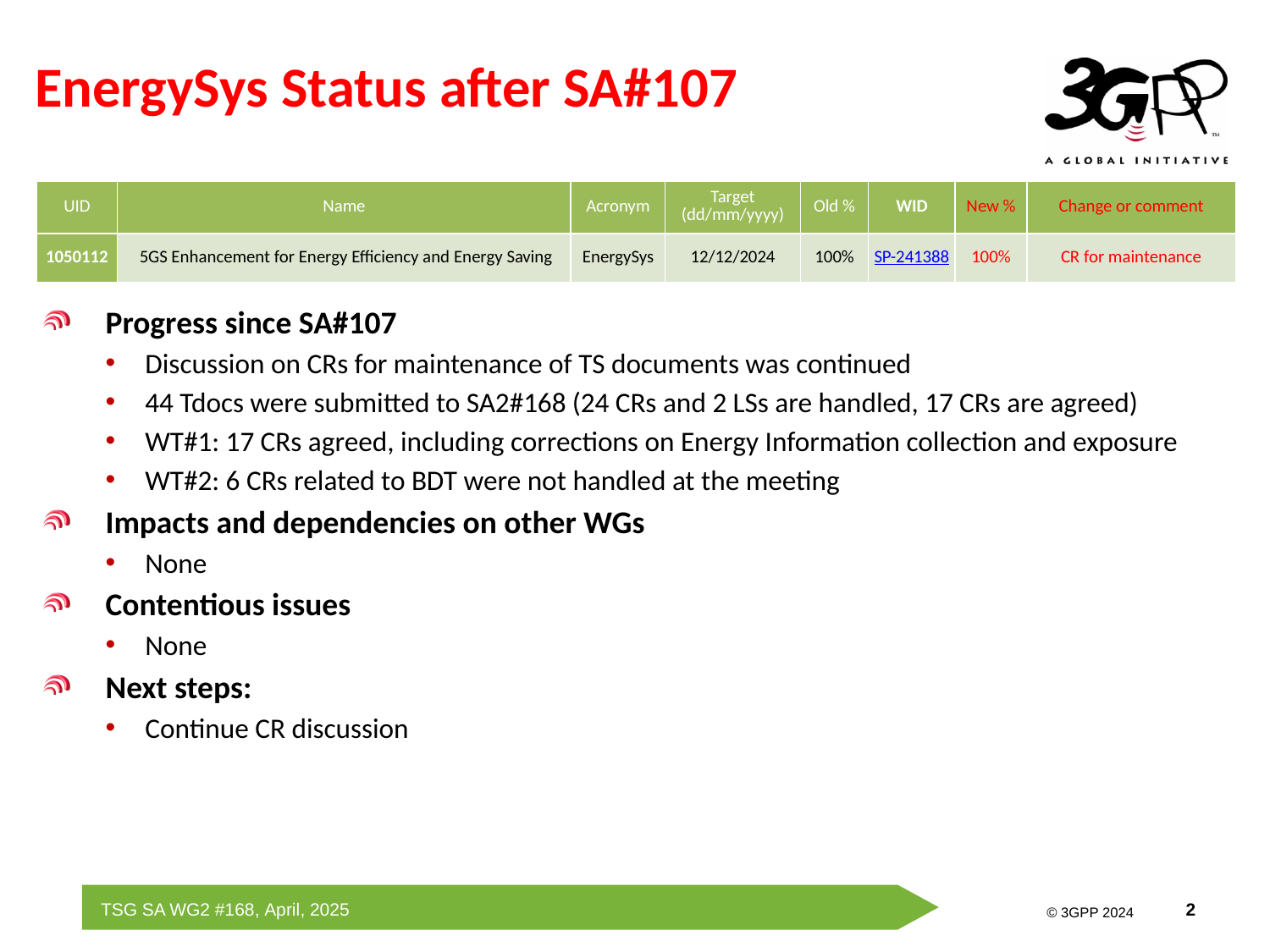

# EnergySys Status after SA#107
| UID | Name | Acronym | Target (dd/mm/yyyy) | Old % | WID | New % | Change or comment |
| --- | --- | --- | --- | --- | --- | --- | --- |
| 1050112 | 5GS Enhancement for Energy Efficiency and Energy Saving | EnergySys | 12/12/2024 | 100% | SP-241388 | 100% | CR for maintenance |
Progress since SA#107
Discussion on CRs for maintenance of TS documents was continued
44 Tdocs were submitted to SA2#168 (24 CRs and 2 LSs are handled, 17 CRs are agreed)
WT#1: 17 CRs agreed, including corrections on Energy Information collection and exposure
WT#2: 6 CRs related to BDT were not handled at the meeting
Impacts and dependencies on other WGs
None
Contentious issues
None
Next steps:
Continue CR discussion